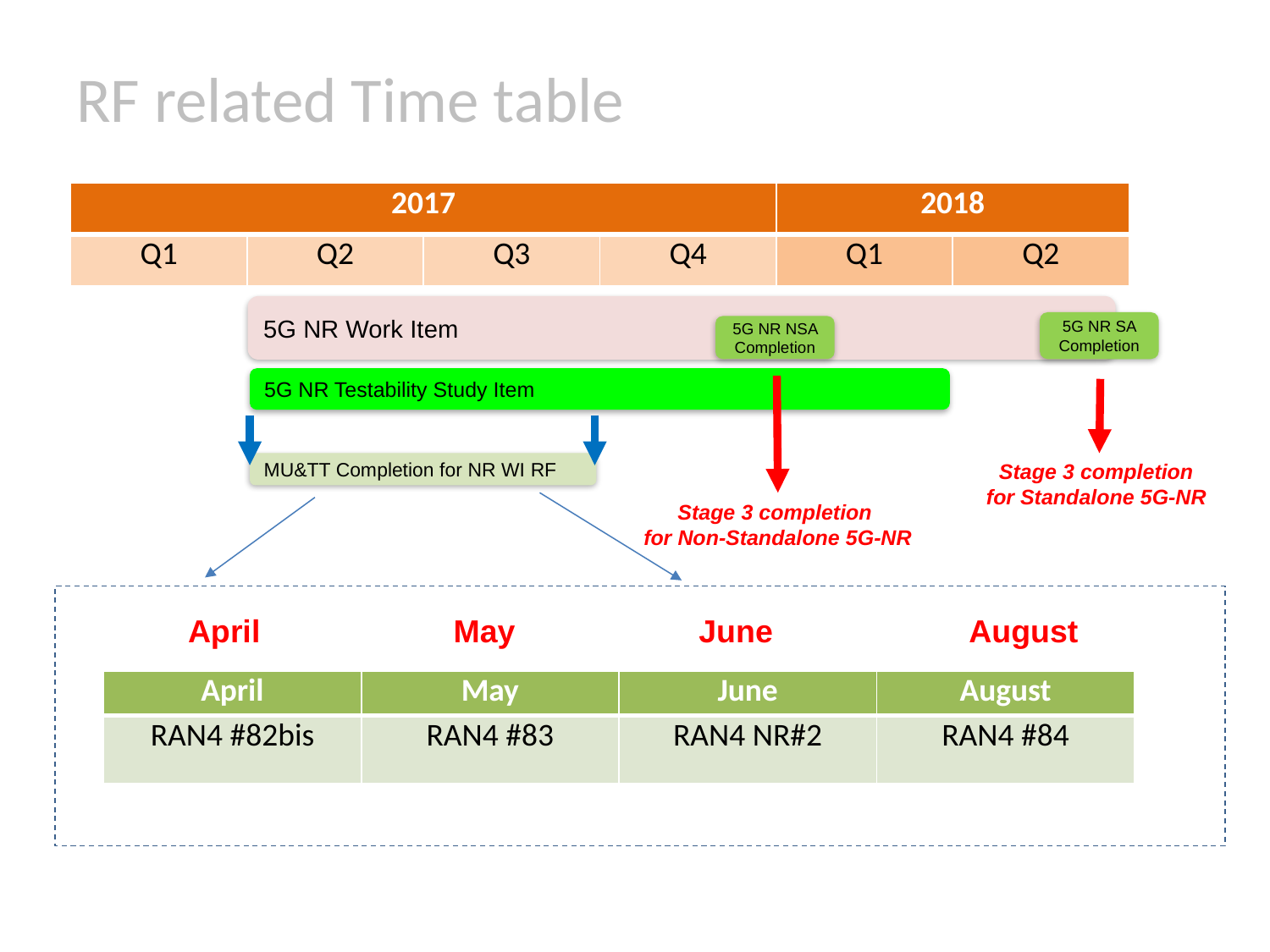

# RF related Time table
| 2017 |  |  |  | 2018 |  |
| --- | --- | --- | --- | --- | --- |
| Q1 | Q2 | Q3 | Q4 | Q1 | Q2 |
5G NR Work Item
5G NR SA Completion
5G NR NSA Completion
5G NR Testability Study Item
Stage 3 completion
for Standalone 5G-NR
MU&TT Completion for NR WI RF
Stage 3 completion
for Non-Standalone 5G-NR

April
May
June
August
| April | May | June | August |
| --- | --- | --- | --- |
| RAN4 #82bis | RAN4 #83 | RAN4 NR#2 | RAN4 #84 |